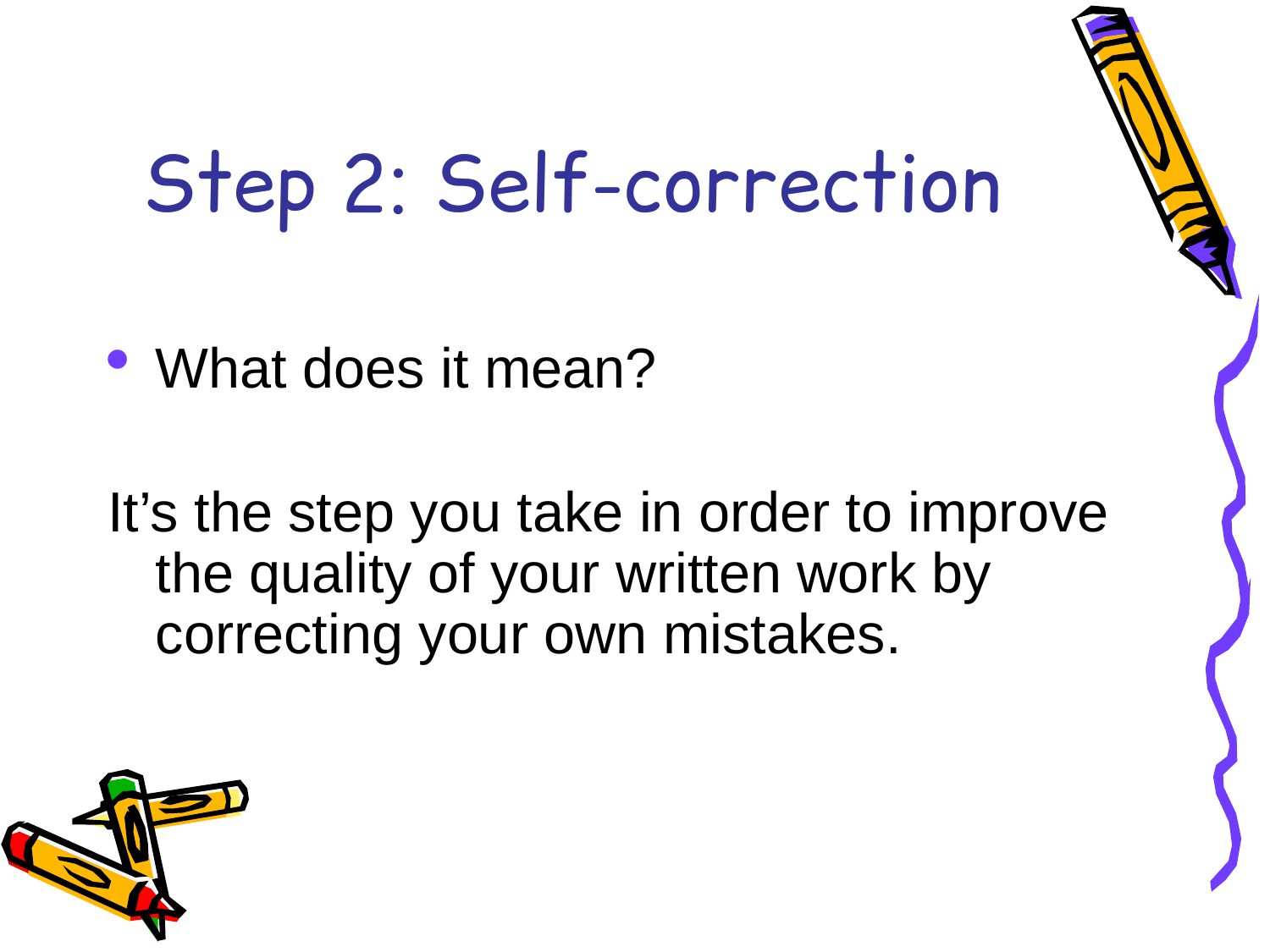

# Step 2: Self-correction

What does it mean?

It’s the step you take in order to improve the quality of your written work by correcting your own mistakes.